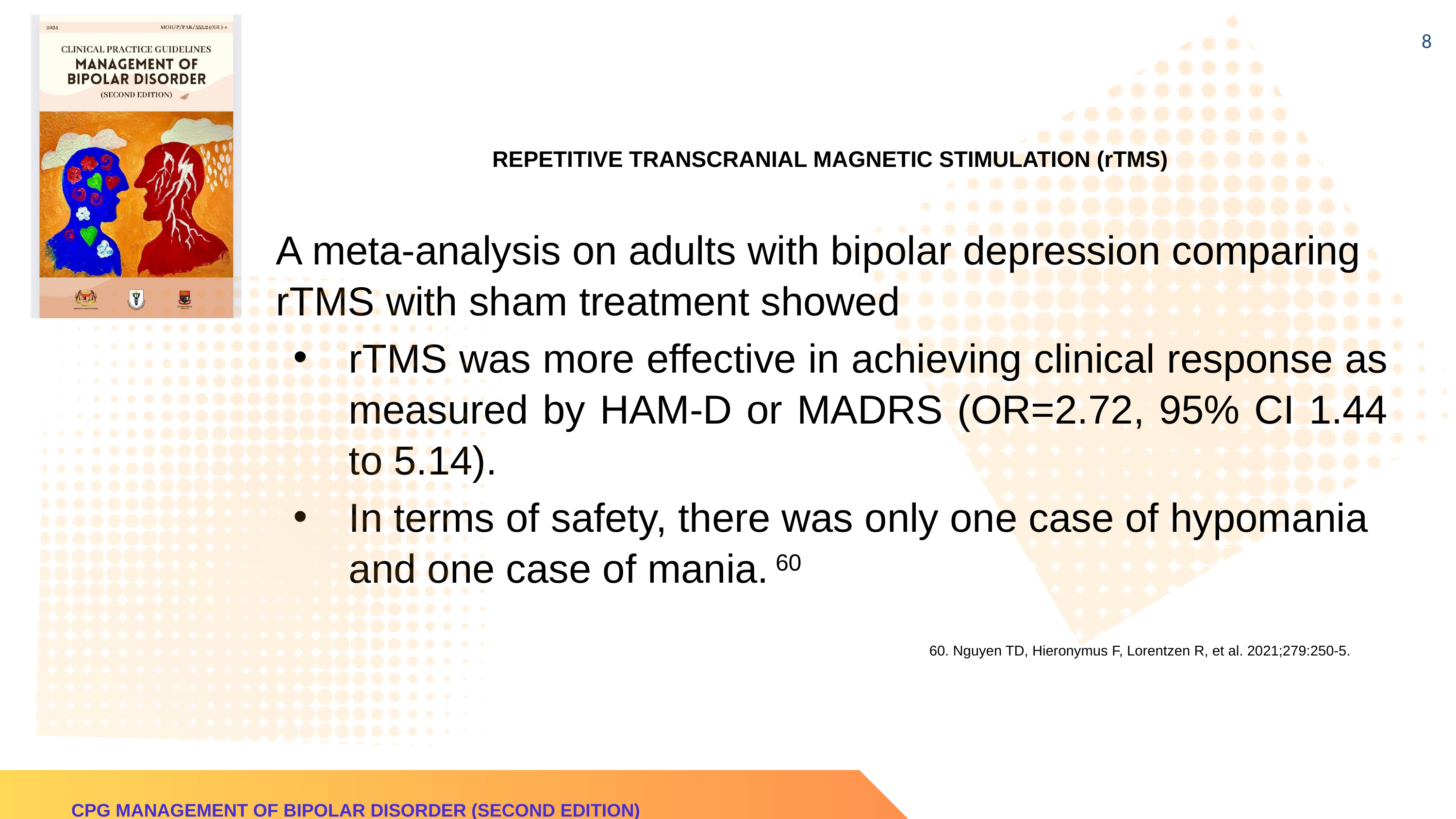

8
# REPETITIVE TRANSCRANIAL MAGNETIC STIMULATION (rTMS)

A meta-analysis on adults with bipolar depression comparing rTMS with sham treatment showed
rTMS was more effective in achieving clinical response as measured by HAM-D or MADRS (OR=2.72, 95% CI 1.44 to 5.14).
In terms of safety, there was only one case of hypomania and one case of mania. 60

60. Nguyen TD, Hieronymus F, Lorentzen R, et al. 2021;279:250-5.

CPG MANAGEMENT OF BIPOLAR DISORDER (SECOND EDITION)